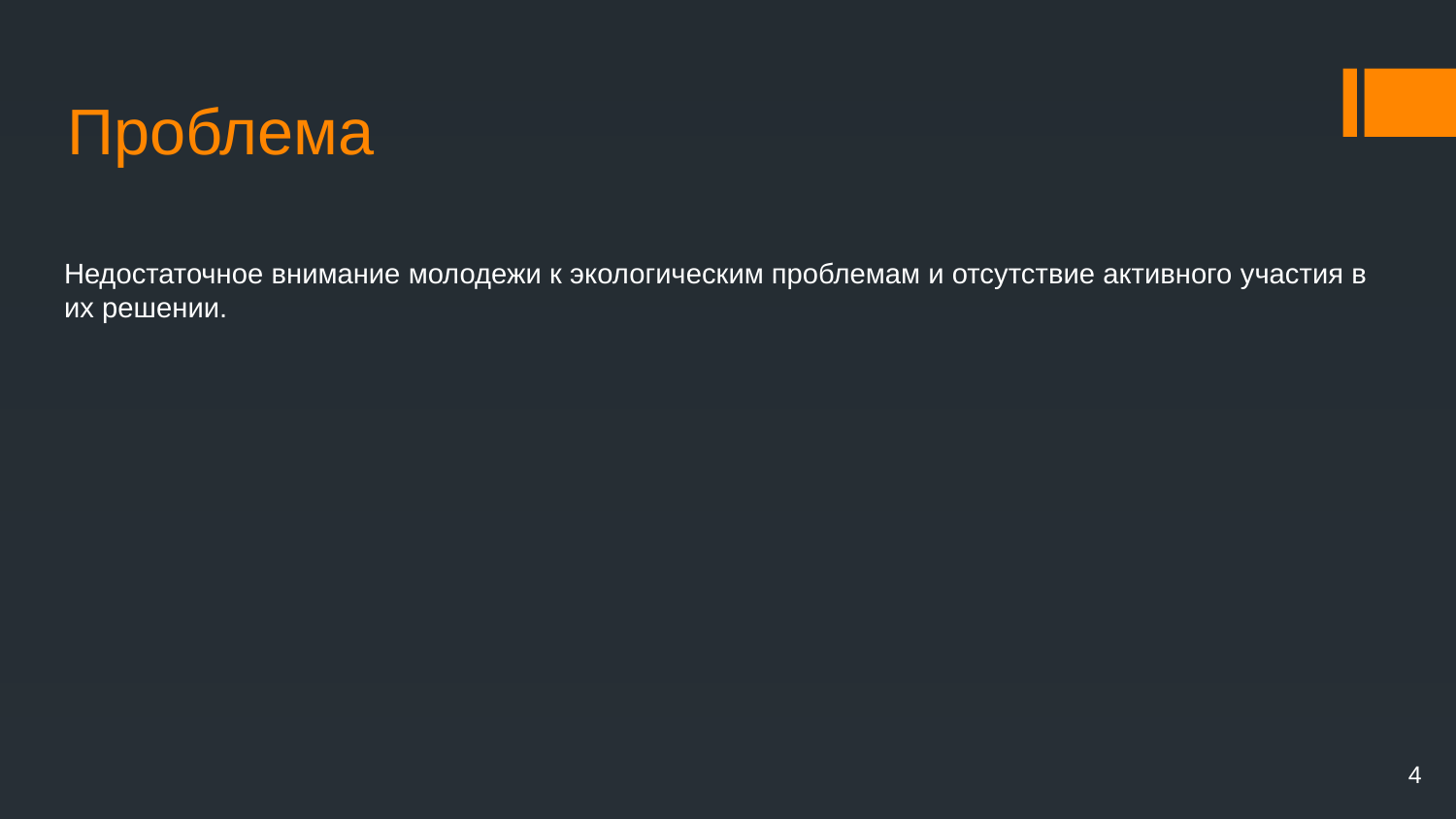

# Проблема
Недостаточное внимание молодежи к экологическим проблемам и отсутствие активного участия в их решении.
4